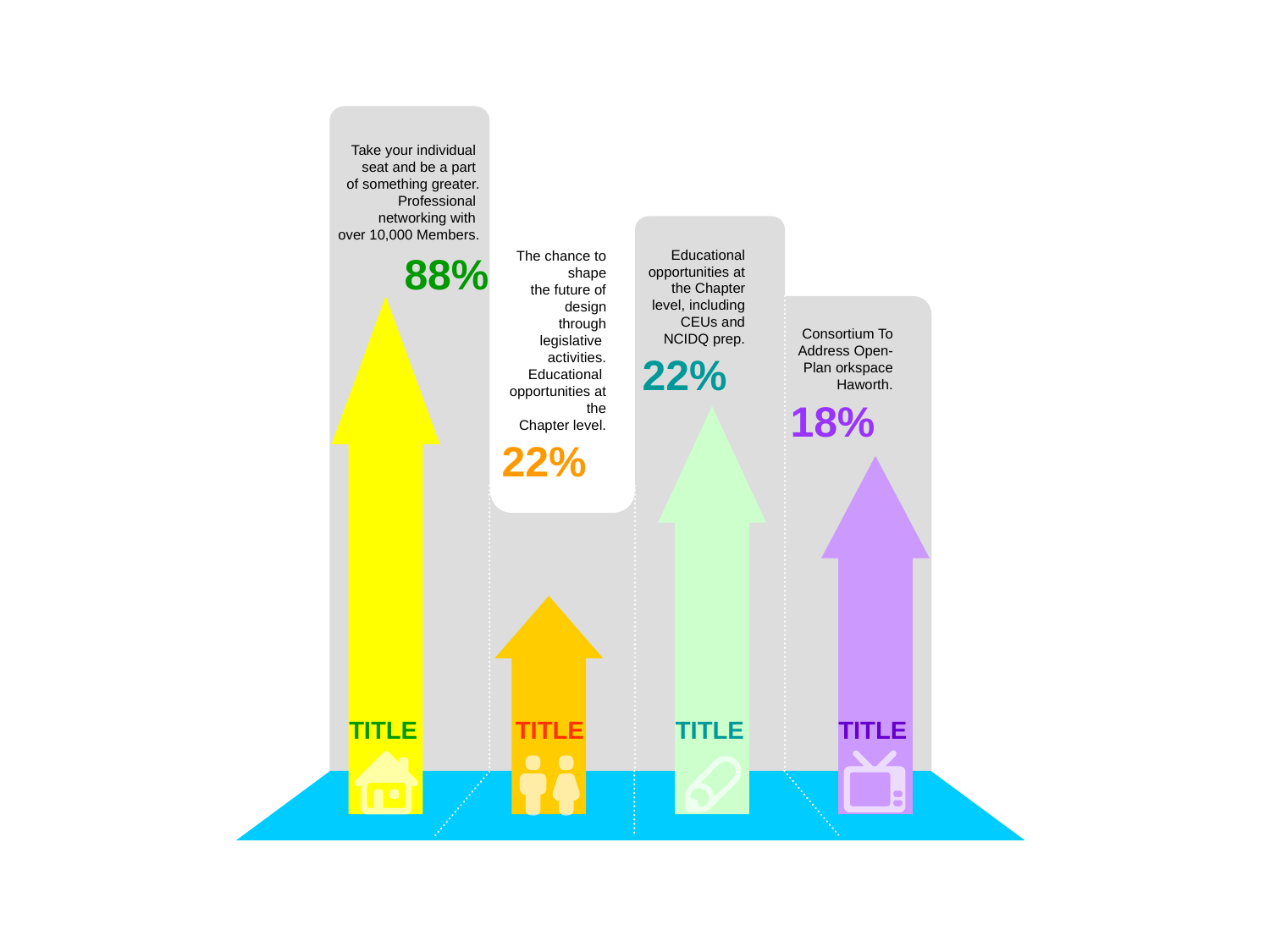

Take your individual
seat and be a part
of something greater.
Professional
networking with
over 10,000 Members.

Educational opportunities at the Chapter level, including CEUs and NCIDQ prep.
88%
The chance to shape
the future of design
through legislative
activities.
Educational
opportunities at the
Chapter level.

Consortium To Address Open-Plan orkspace
Haworth.
22%
18%
22%

TITLE
TITLE
TITLE
TITLE

$23,000
$8,000
$17,000
$15,000